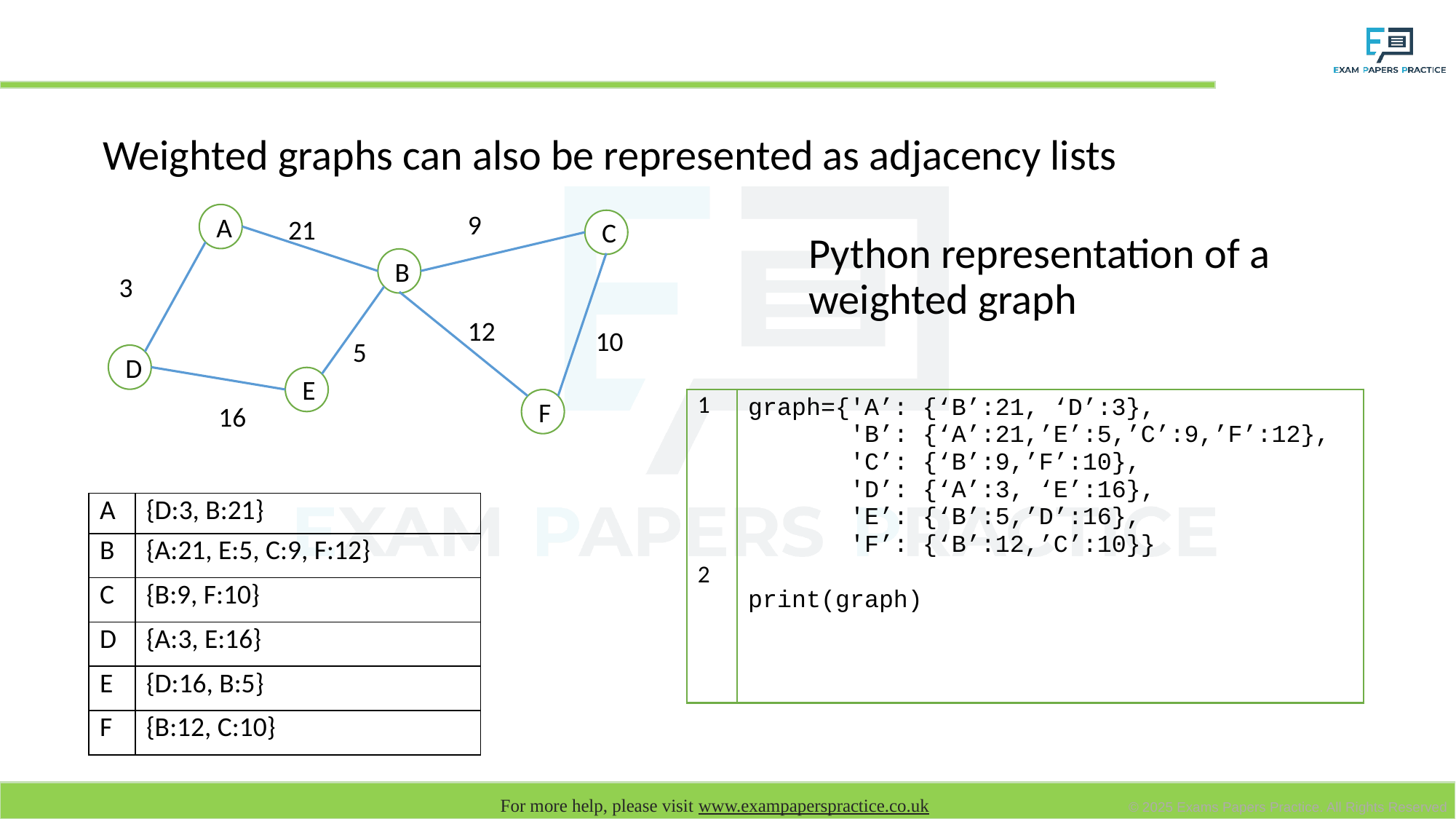

# Adjacency list: Weighting
Weighted graphs can also be represented as adjacency lists

9
A
21
C
Python representation of a weighted graph

B
3
12
10
5
D
E
| 1 2 | graph={'A’: {‘B’:21, ‘D’:3}, 'B’: {‘A’:21,’E’:5,’C’:9,’F’:12}, 'C’: {‘B’:9,’F’:10}, 'D’: {‘A’:3, ‘E’:16}, 'E’: {‘B’:5,’D’:16}, 'F’: {‘B’:12,’C’:10}} print(graph) |
| --- | --- |
F
16
| A | {D:3, B:21} |
| --- | --- |
| B | {A:21, E:5, C:9, F:12} |
| C | {B:9, F:10} |
| D | {A:3, E:16} |
| E | {D:16, B:5} |
| F | {B:12, C:10} |